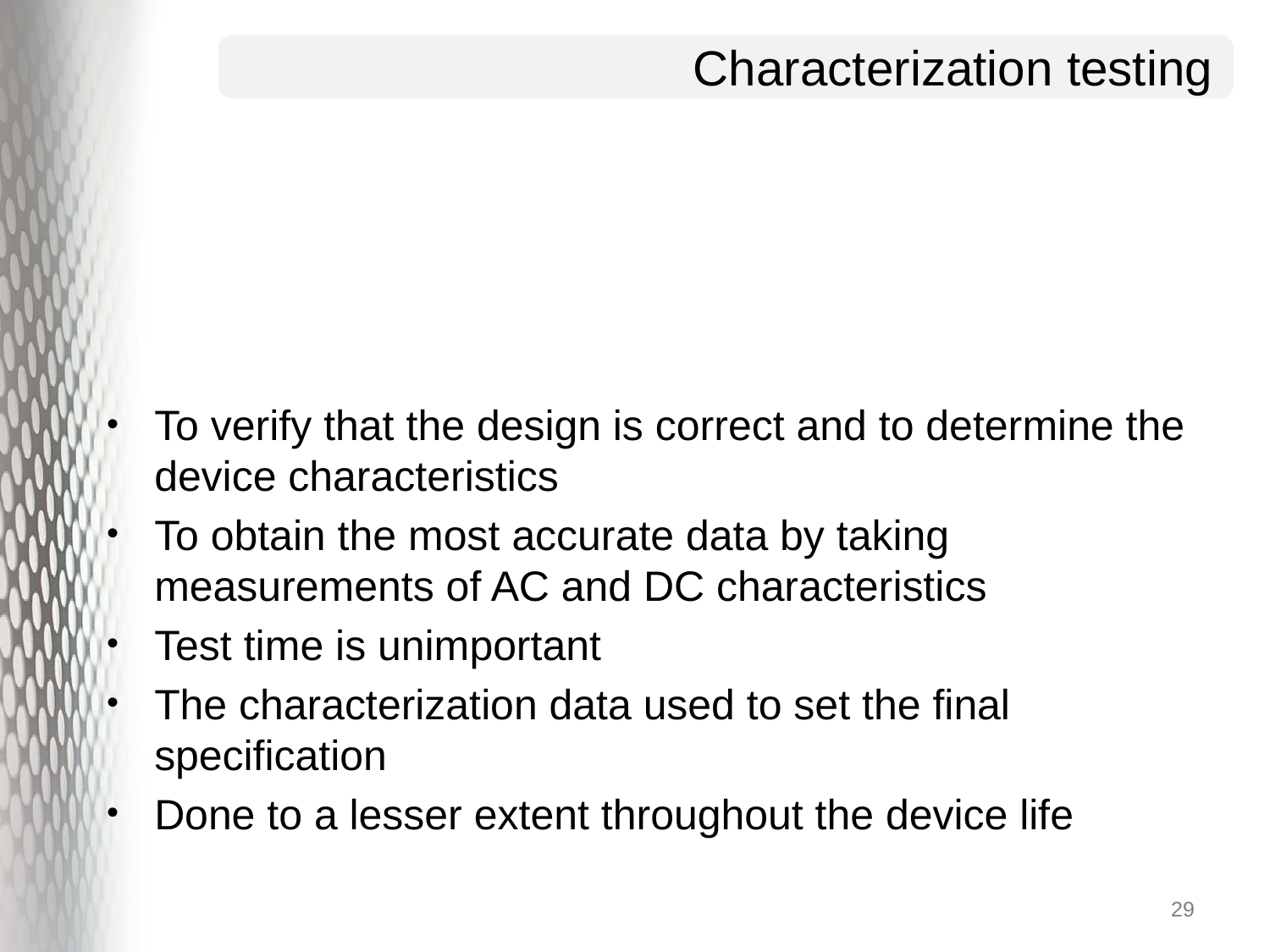

# Characterization testing
To verify that the design is correct and to determine the device characteristics
To obtain the most accurate data by taking measurements of AC and DC characteristics
Test time is unimportant
The characterization data used to set the final specification
Done to a lesser extent throughout the device life